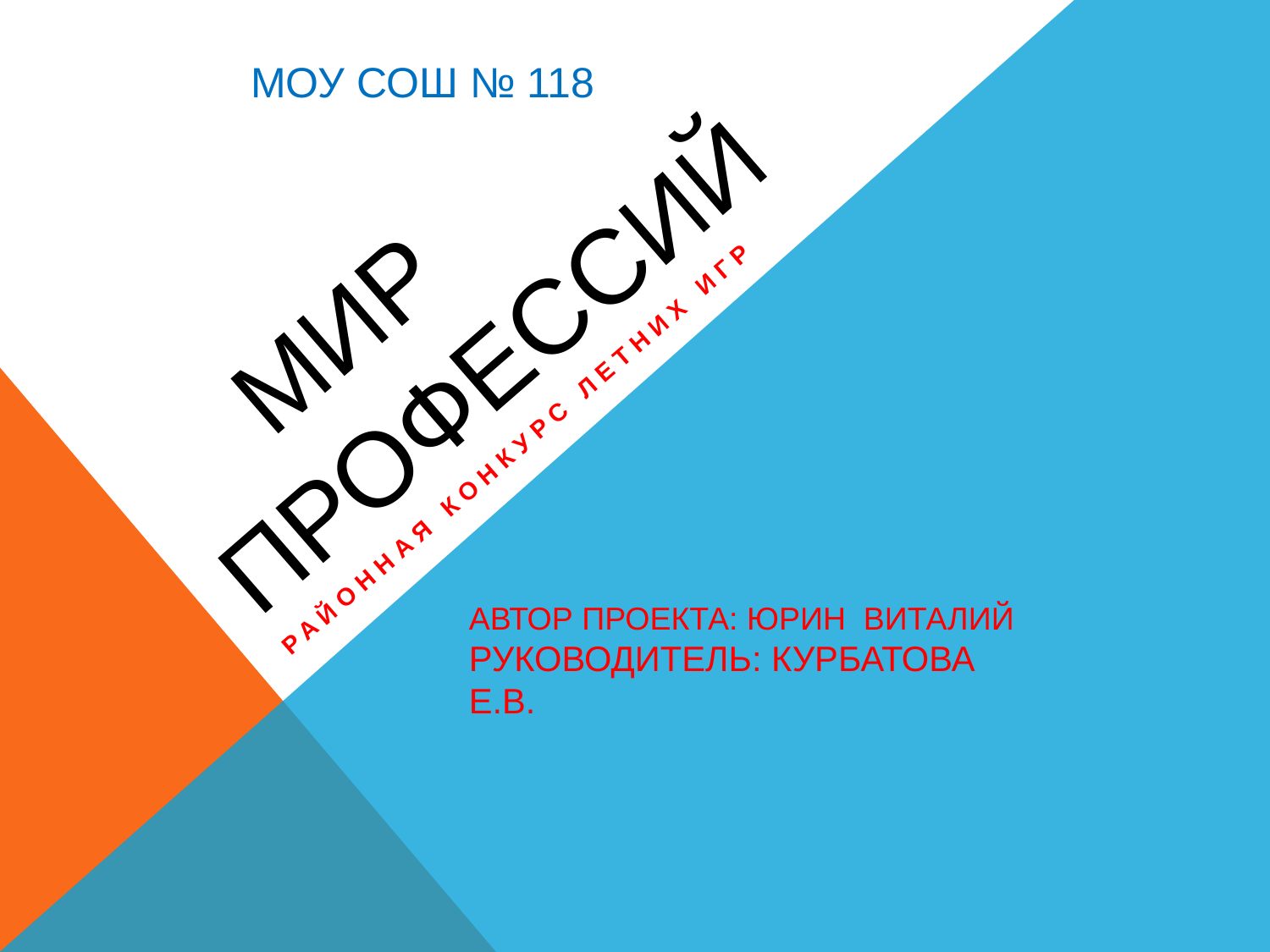

МОУ СОШ № 118
# Мир профессий
Районная конкурс летних игр
Автор проекта: Юрин  Виталий
Руководитель: Курбатова Е.В.